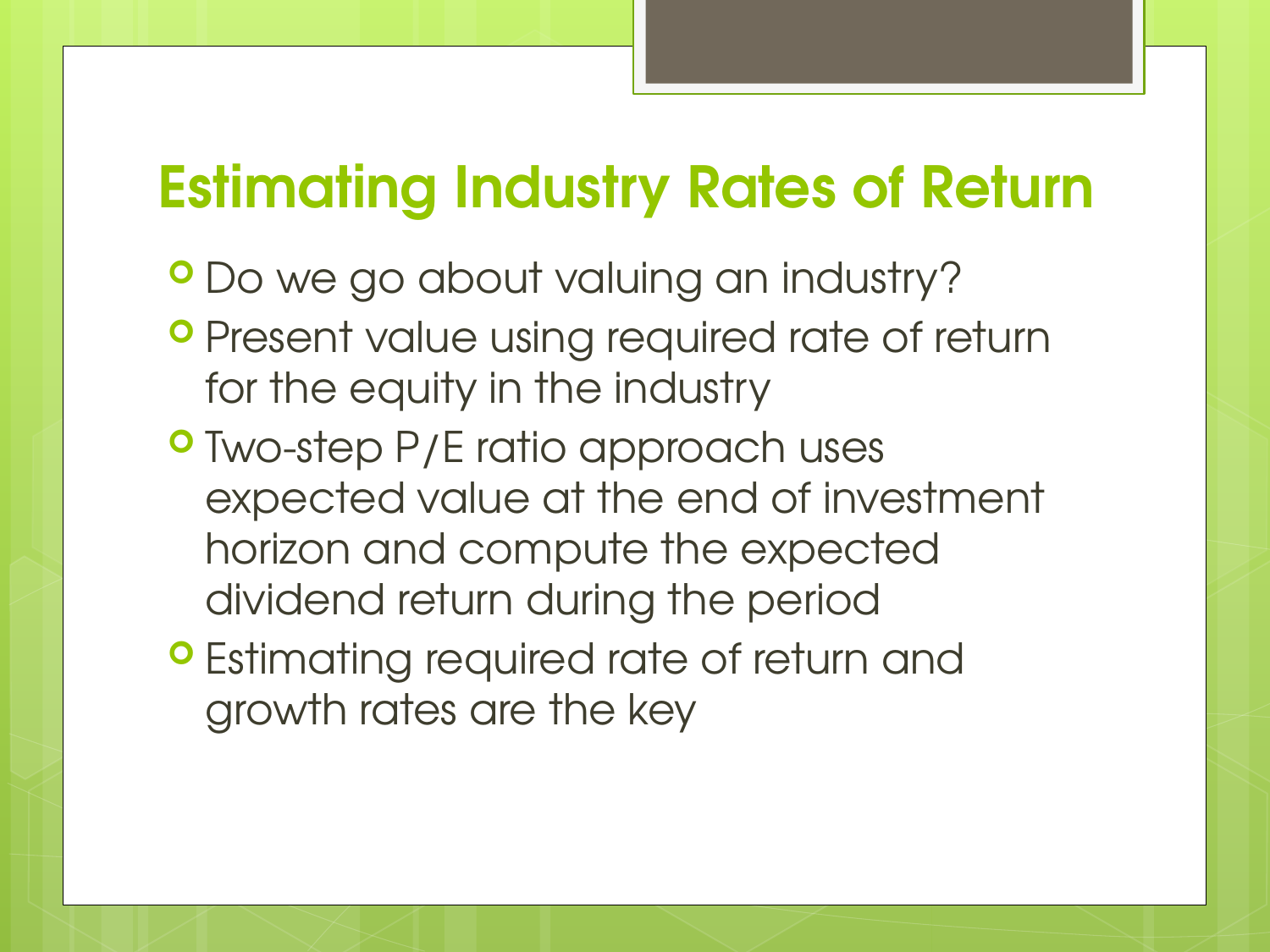

# Estimating Industry Rates of Return
Do we go about valuing an industry?
Present value using required rate of return for the equity in the industry
Two-step P/E ratio approach uses expected value at the end of investment horizon and compute the expected dividend return during the period
Estimating required rate of return and growth rates are the key